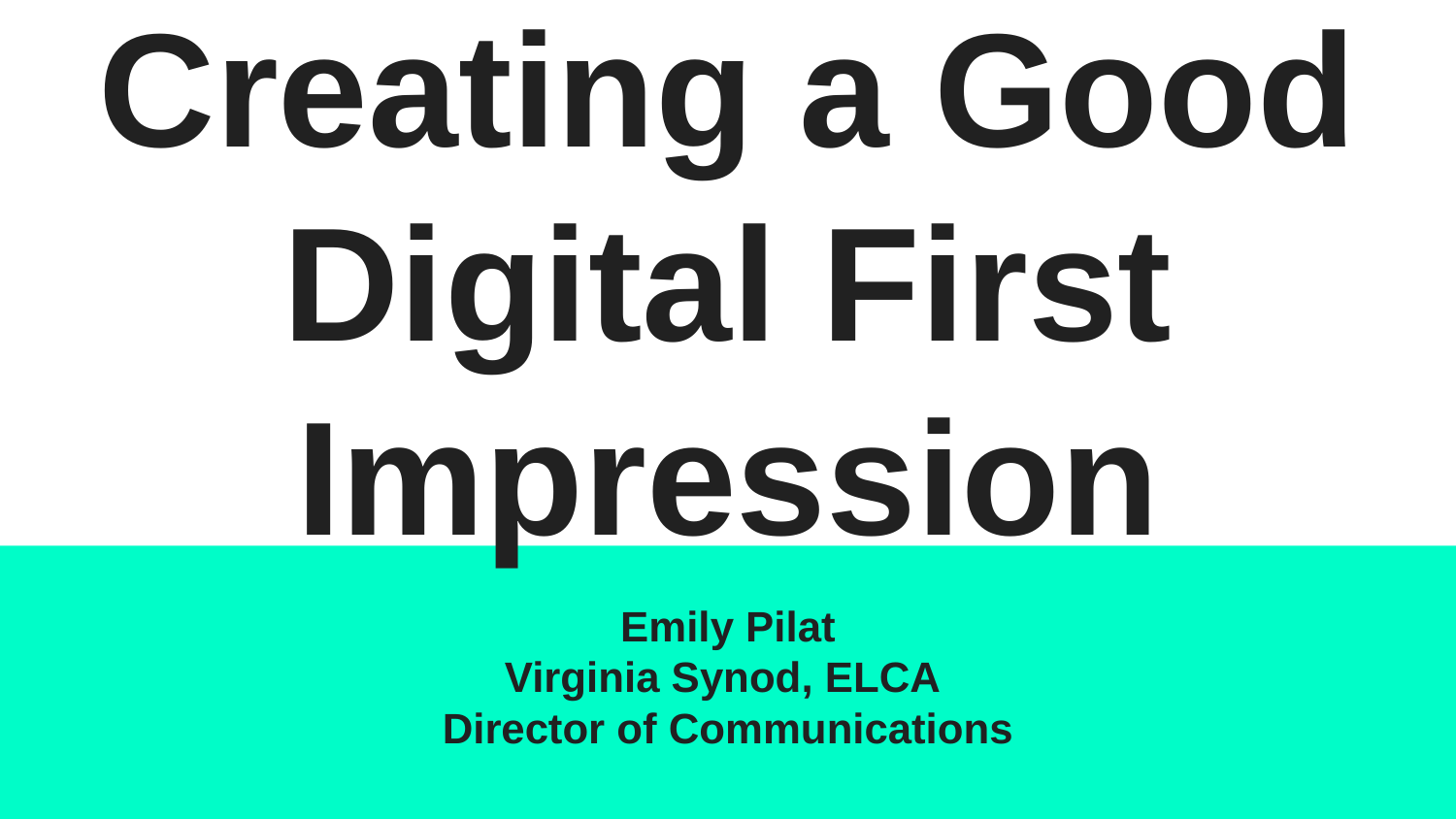

# Creating a Good Digital First Impression
Emily Pilat
Virginia Synod, ELCA
Director of Communications